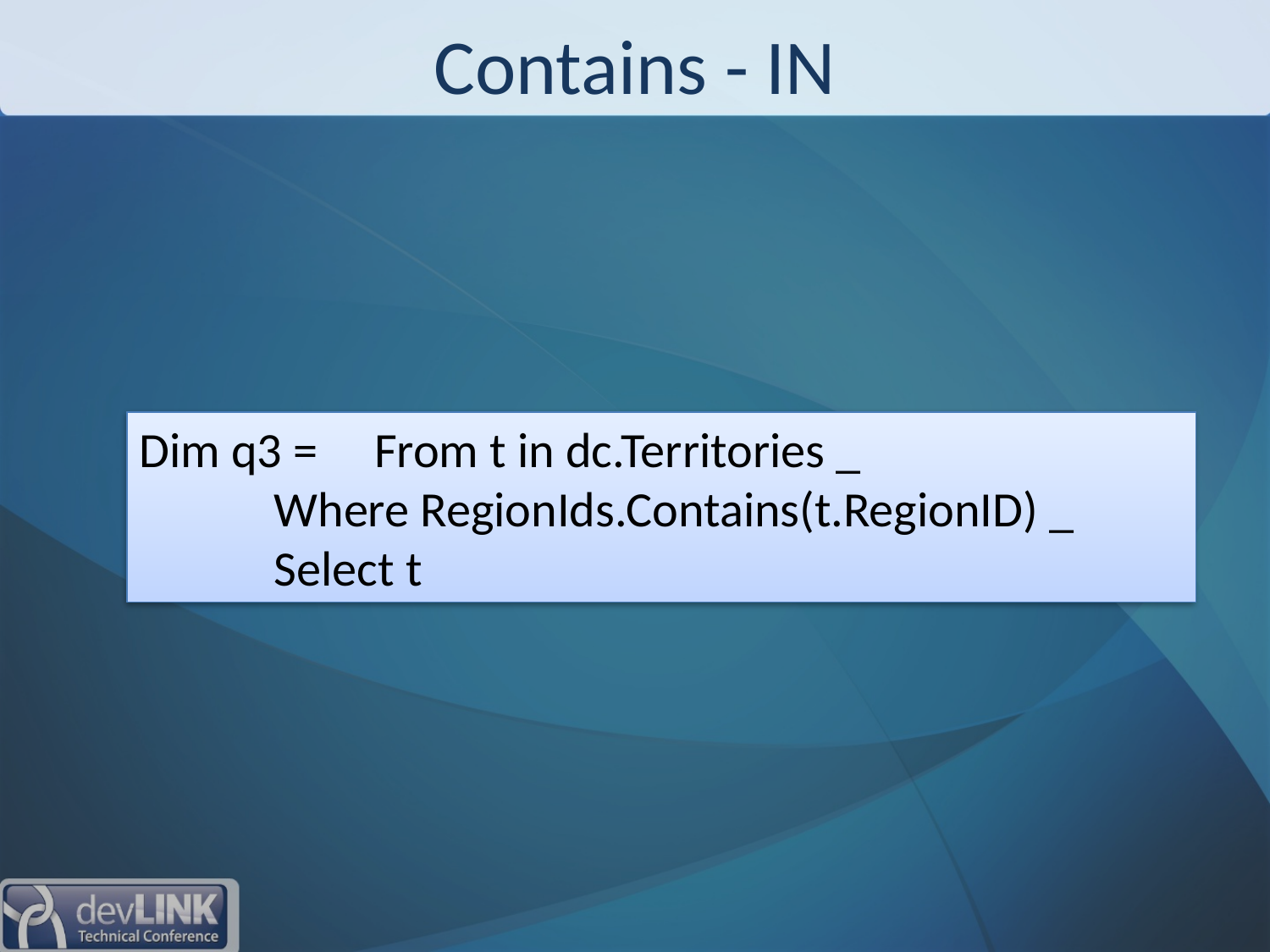

# Contains - IN
Dim q3 =     From t in dc.Territories _
            Where RegionIds.Contains(t.RegionID) _
            Select t